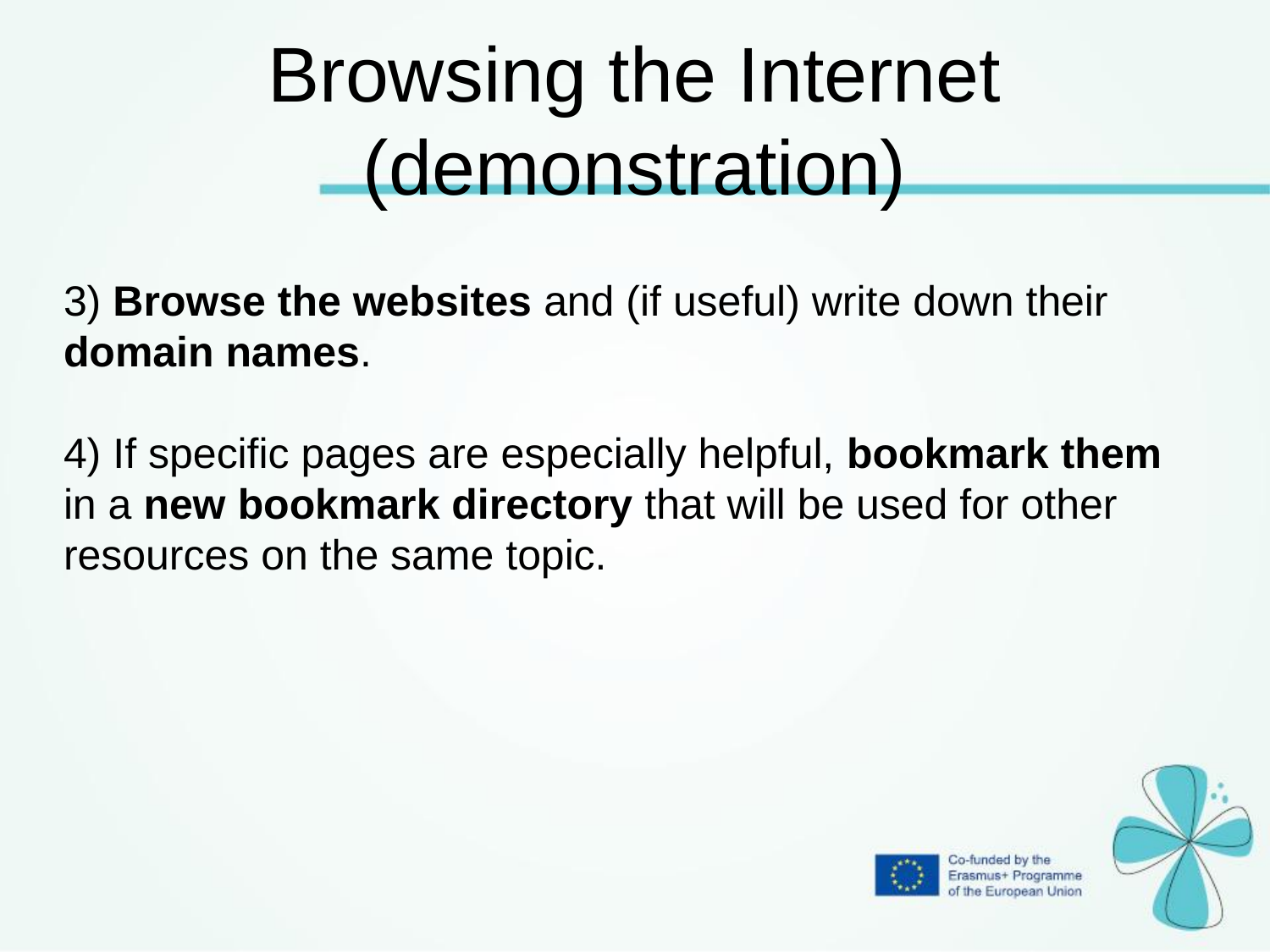

Browsing the Internet
(demonstration)

3) Browse the websites and (if useful) write down their domain names.

4) If specific pages are especially helpful, bookmark them in a new bookmark directory that will be used for other resources on the same topic.